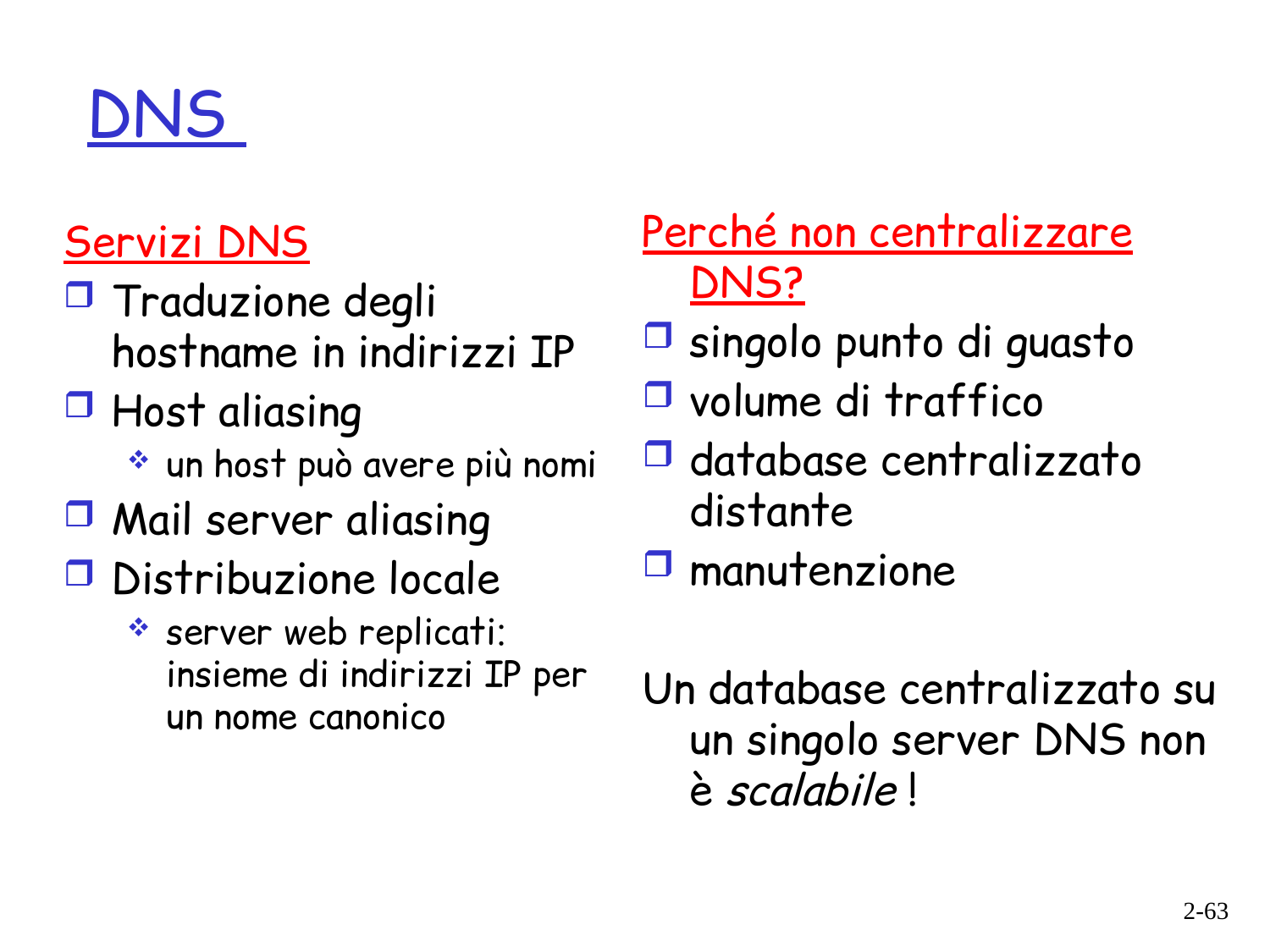

# DNS
Perché non centralizzare DNS?
singolo punto di guasto
volume di traffico
database centralizzato distante
manutenzione

Un database centralizzato su un singolo server DNS non è scalabile !
Servizi DNS
Traduzione degli hostname in indirizzi IP
Host aliasing
un host può avere più nomi
Mail server aliasing
Distribuzione locale
server web replicati: insieme di indirizzi IP per un nome canonico

2-63